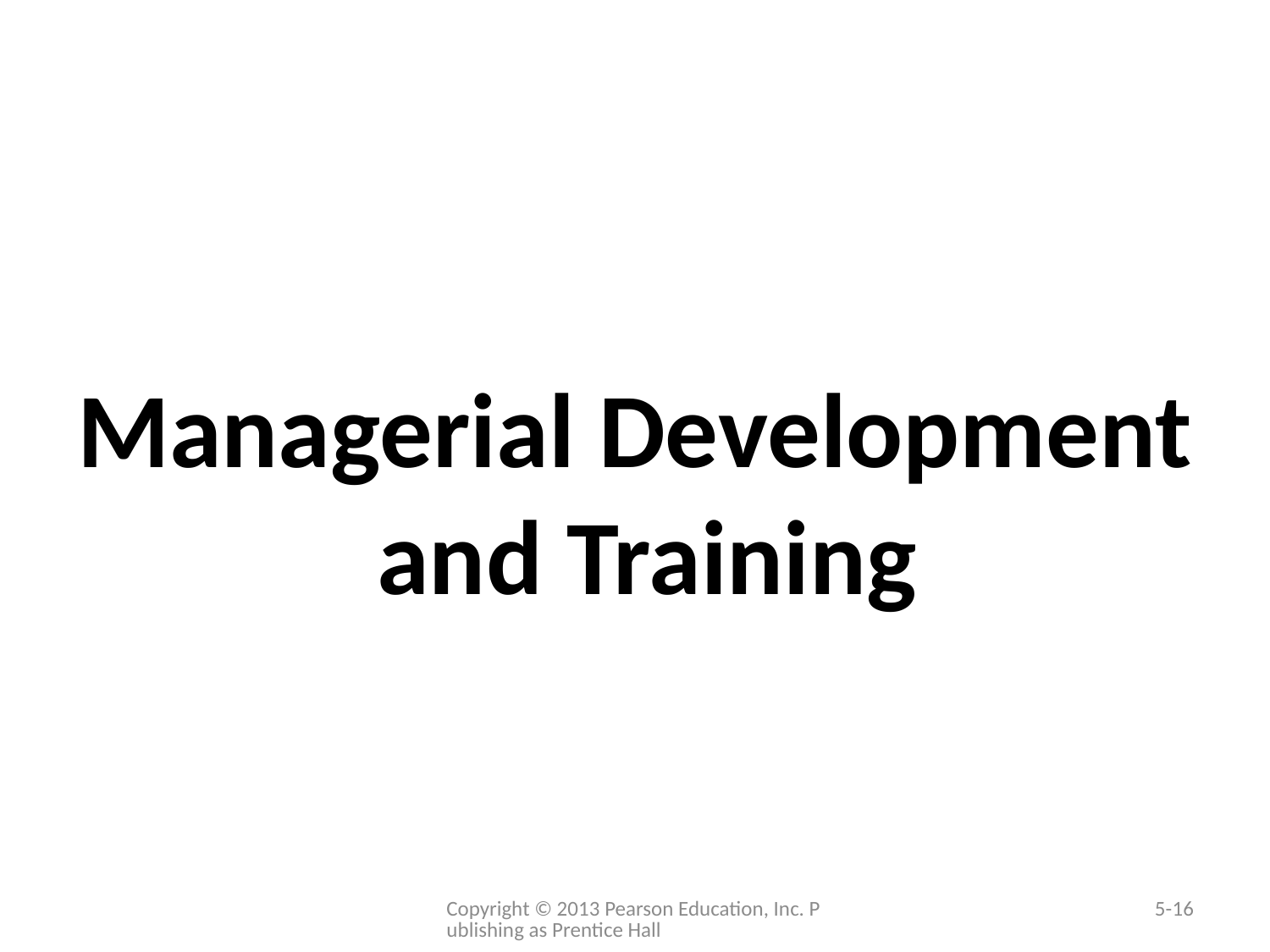

# Managerial Development and Training
Copyright © 2013 Pearson Education, Inc. Publishing as Prentice Hall
5-16